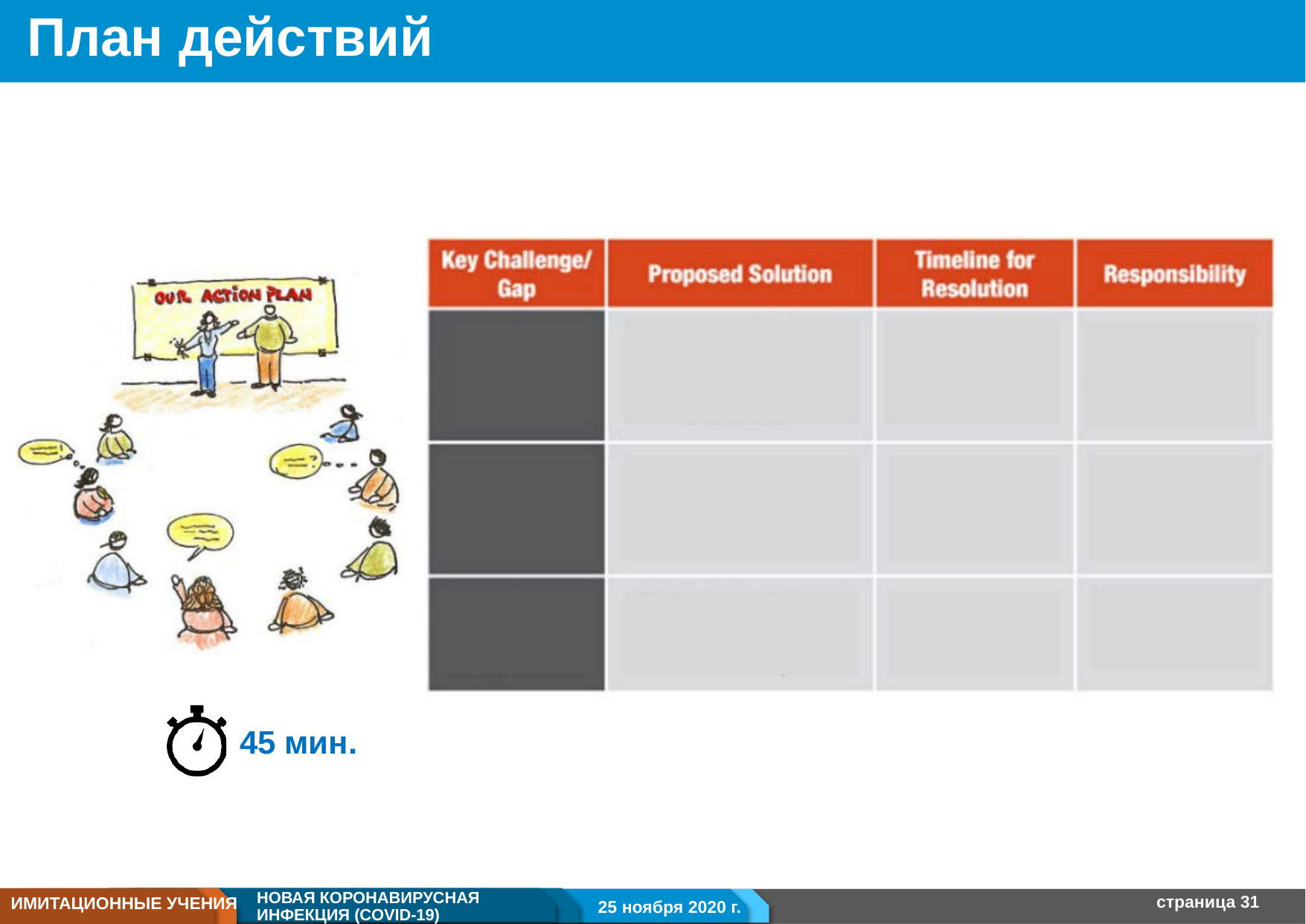

# План действий

45 мин.

НОВАЯ КОРОНАВИРУСНАЯ ИНФЕКЦИЯ (COVID-19)
страница 31
ИМИТАЦИОННЫЕ УЧЕНИЯ
25 ноября 2020 г.